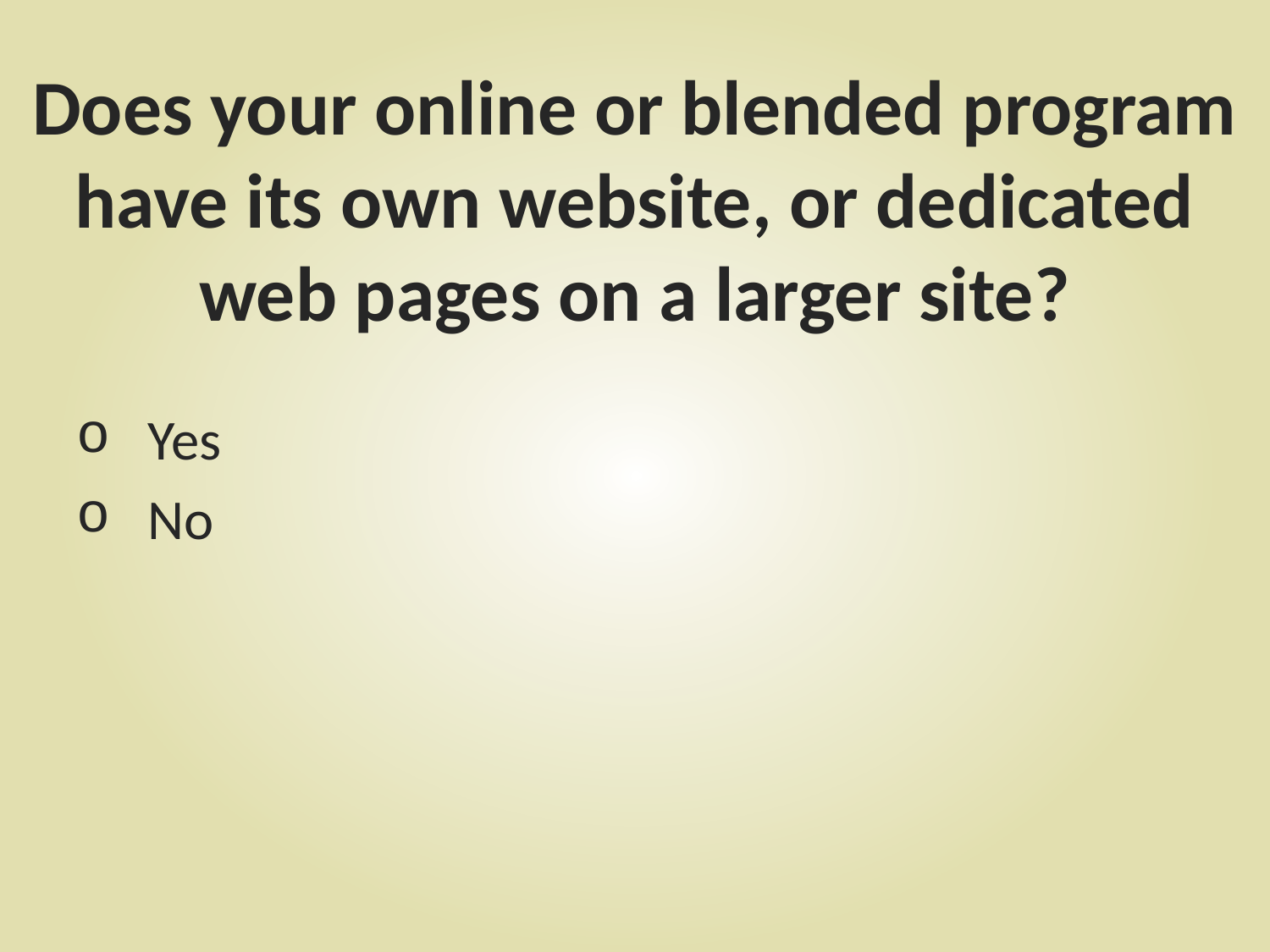

# Does your online or blended program have its own website, or dedicated web pages on a larger site?
Yes
No